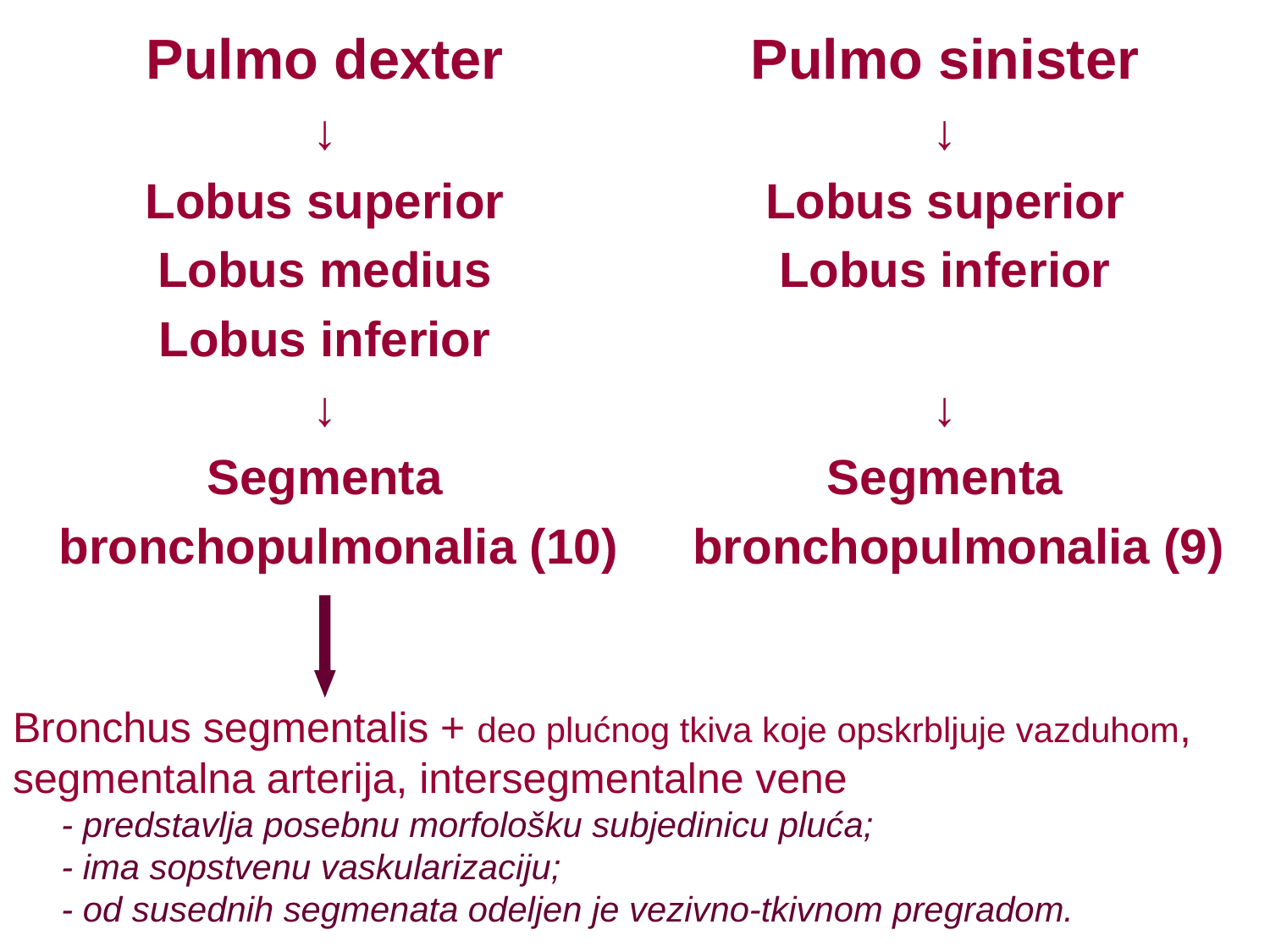

Pulmo dexter
↓
Lobus superior
Lobus medius
Lobus inferior
↓
Segmenta
  bronchopulmonalia (10)

Pulmo sinister
↓
Lobus superior
Lobus inferior

↓
Segmenta
  bronchopulmonalia (9)

Bronchus segmentalis + deo plućnog tkiva koje opskrbljuje vazduhom, segmentalna arterija, intersegmentalne vene
     - predstavlja posebnu morfološku subjedinicu pluća;
     - ima sopstvenu vaskularizaciju;
     - od susednih segmenata odeljen je vezivno-tkivnom pregradom.